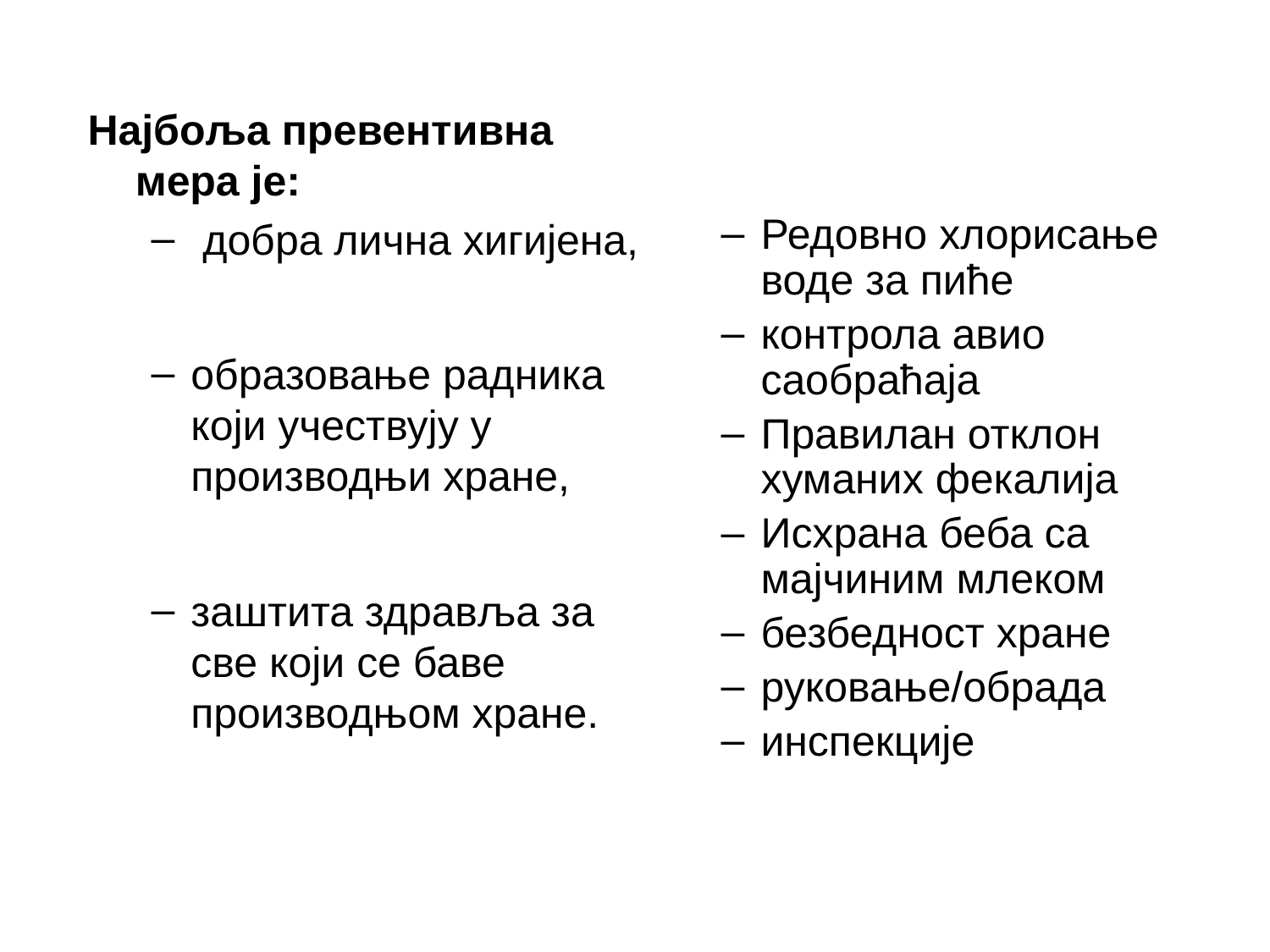

Најбоља превентивна мера је:
 добра лична хигијена,

образовање радника који учествују у производњи хране,

заштита здравља за све који се баве производњом хране.

Редовно хлорисање воде за пиће
контрола авио саобраћаја
Правилан отклон хуманих фекалија
Исхрана беба са мајчиним млеком
безбедност хране
руковање/обрада
инспекције